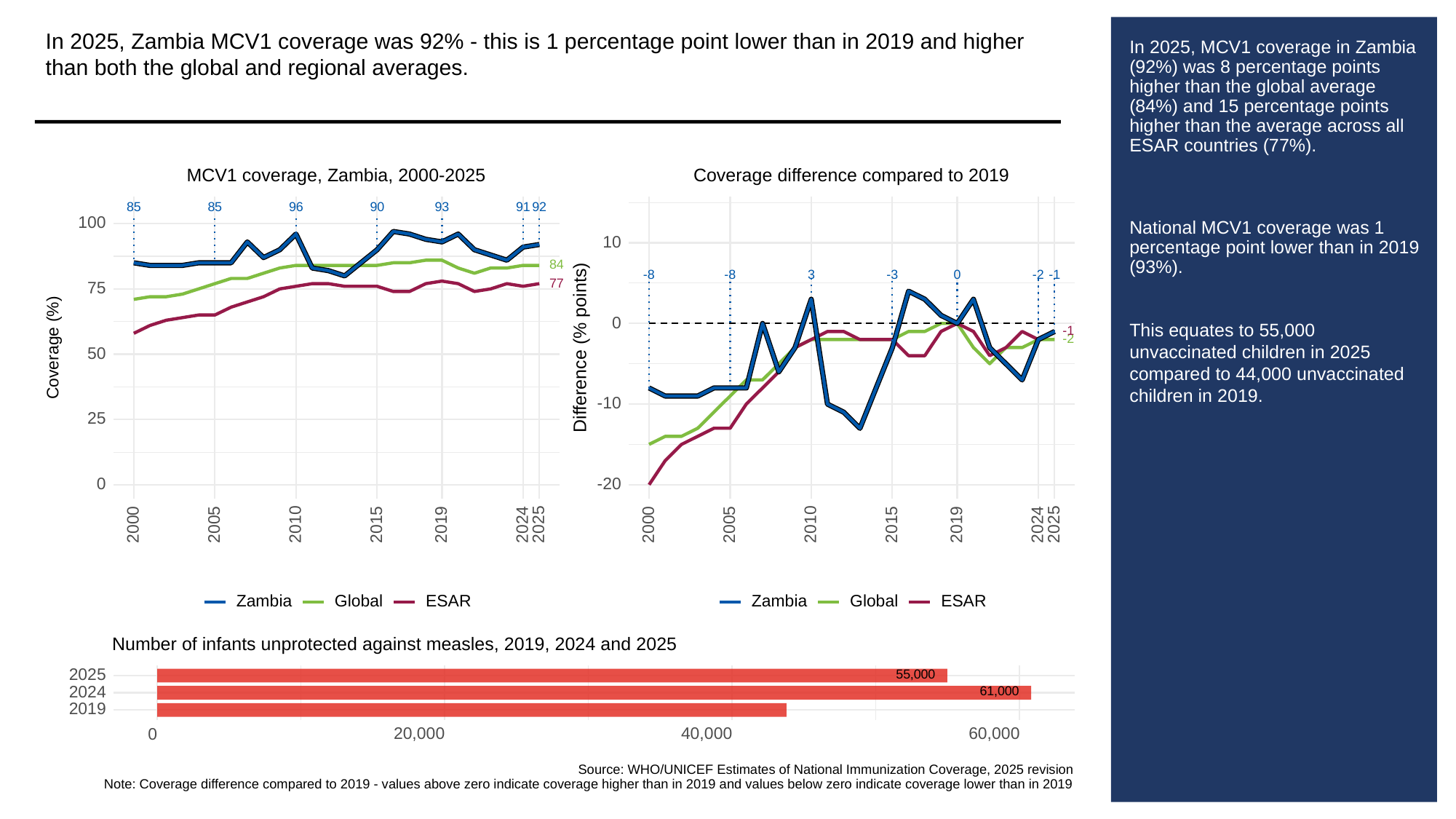

In 2025, Zambia MCV1 coverage was 92% - this is 1 percentage point lower than in 2019 and higher than both the global and regional averages.
# In 2025, MCV1 coverage in Zambia (92%) was 8 percentage points higher than the global average (84%) and 15 percentage points higher than the average across all ESAR countries (77%).

National MCV1 coverage was 1 percentage point lower than in 2019 (93%).

This equates to 55,000 unvaccinated children in 2025 compared to 44,000 unvaccinated children in 2019.

MCV1 coverage, Zambia, 2000-2025
Coverage difference compared to 2019

93
85
85
96
90
91
92
100

10

84
3
-3
-8
-8
0
-2
-1

77

75

0

-1
-2
Difference (% points)
Coverage (%)
50

-10

25

0
-20

2000
2005
2010
2015
2019
2024
2025
2000
2005
2010
2015
2019
2024
2025
Global
ESAR
Global
ESAR
Zambia
Zambia

Number of infants unprotected against measles, 2019, 2024 and 2025

55,000
2025

61,000
2024

2019

20,000
40,000
60,000
0
Source: WHO/UNICEF Estimates of National Immunization Coverage, 2025 revision
Note: Coverage difference compared to 2019 - values above zero indicate coverage higher than in 2019 and values below zero indicate coverage lower than in 2019